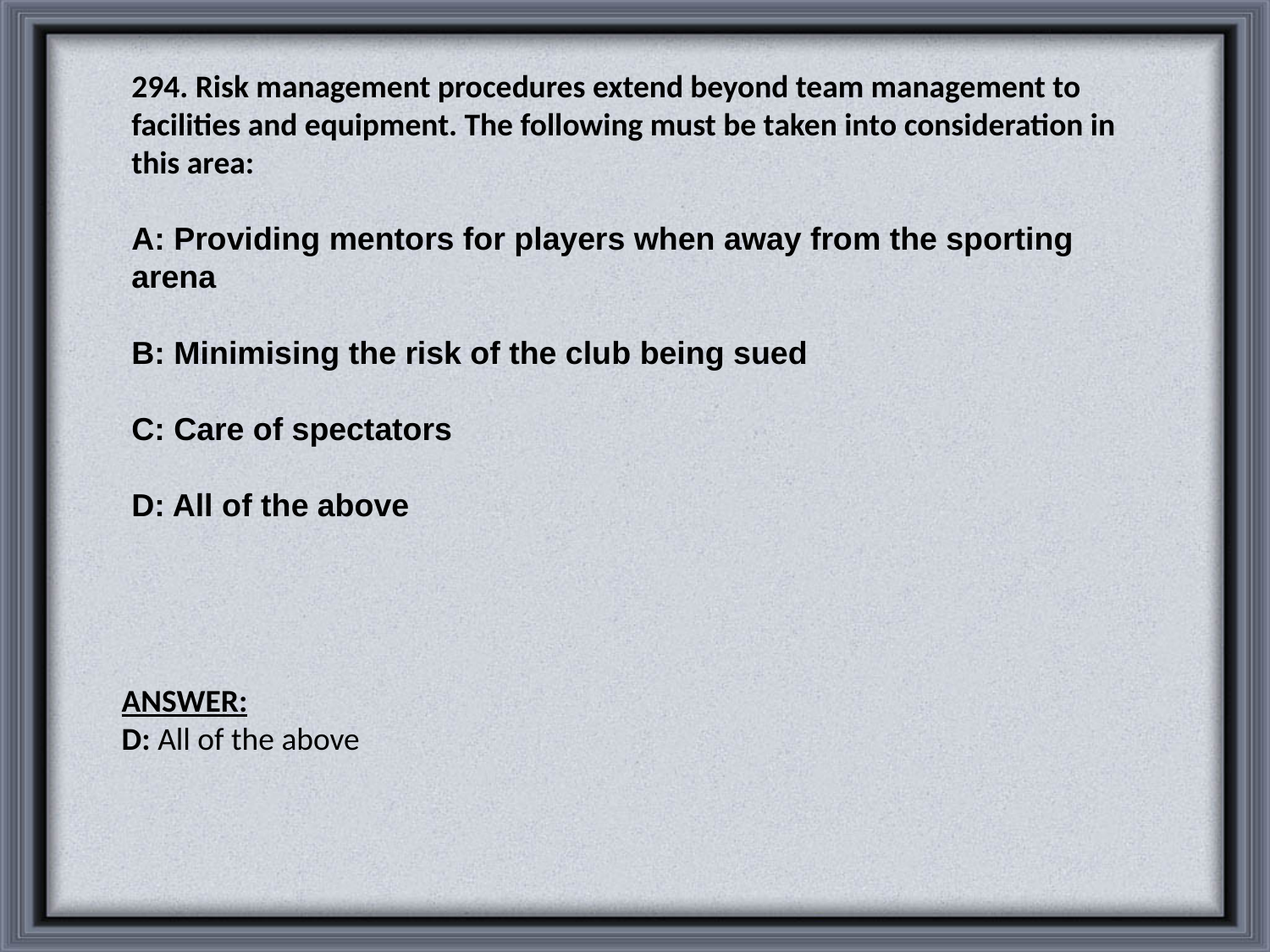

294. Risk management procedures extend beyond team management to facilities and equipment. The following must be taken into consideration in this area:

A: Providing mentors for players when away from the sporting arena

B: Minimising the risk of the club being sued

C: Care of spectators

D: All of the above

ANSWER:
D: All of the above